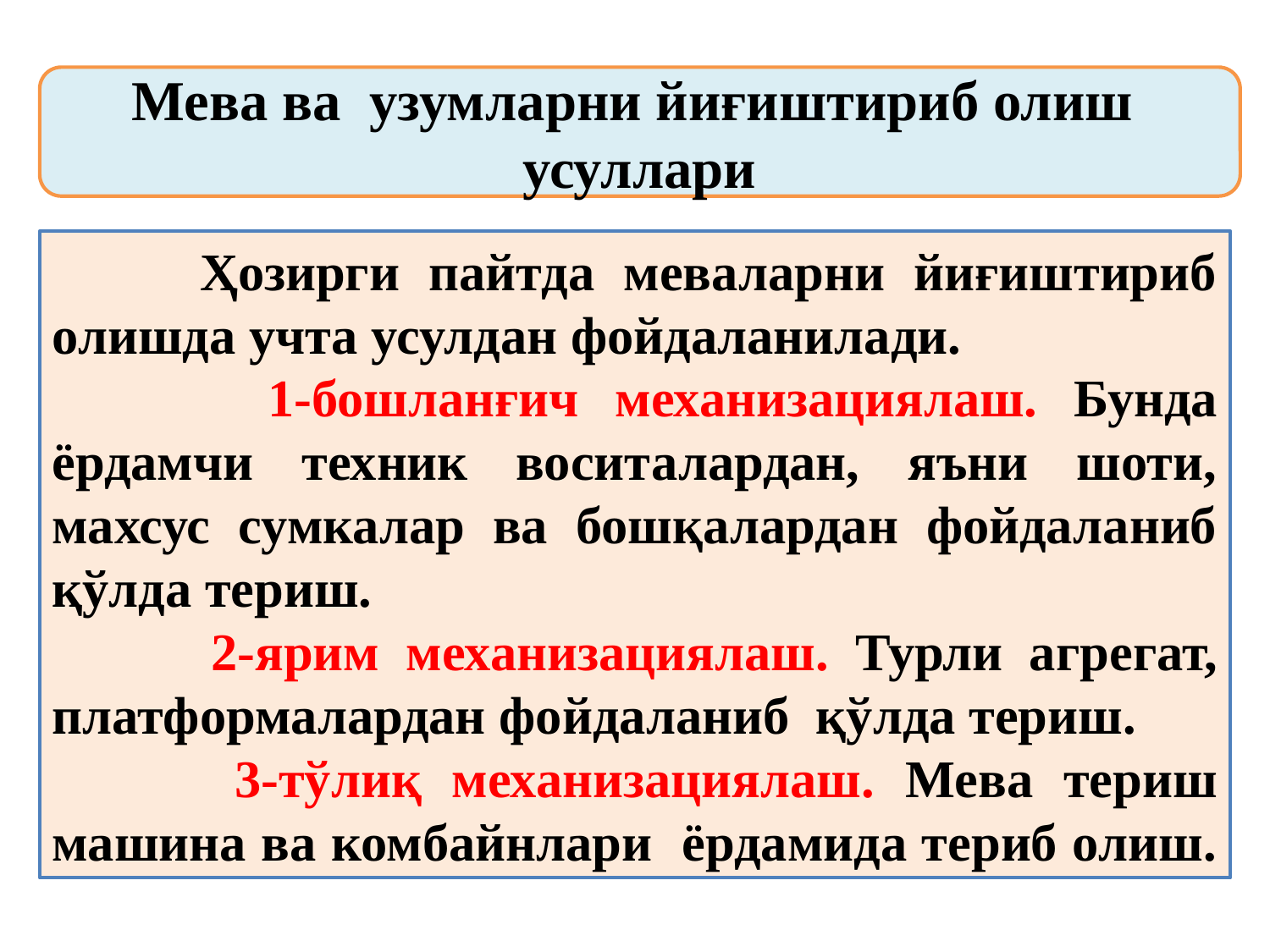

Мева ва  узумларни йиғиштириб олиш
усуллари
      Ҳозирги пайтда меваларни йиғиштириб олишда учта усулдан фойдаланилади.
      1-бошланғич механизациялаш. Бунда ёрдамчи техник воситалардан, яъни шоти, махсус сумкалар ва бошқалардан фойдаланиб қўлда териш.
      2-ярим механизациялаш. Турли агрегат, платформалардан фойдаланиб  қўлда териш.
      3-тўлиқ механизациялаш. Мева териш машина ва комбайнлари  ёрдамида териб олиш.